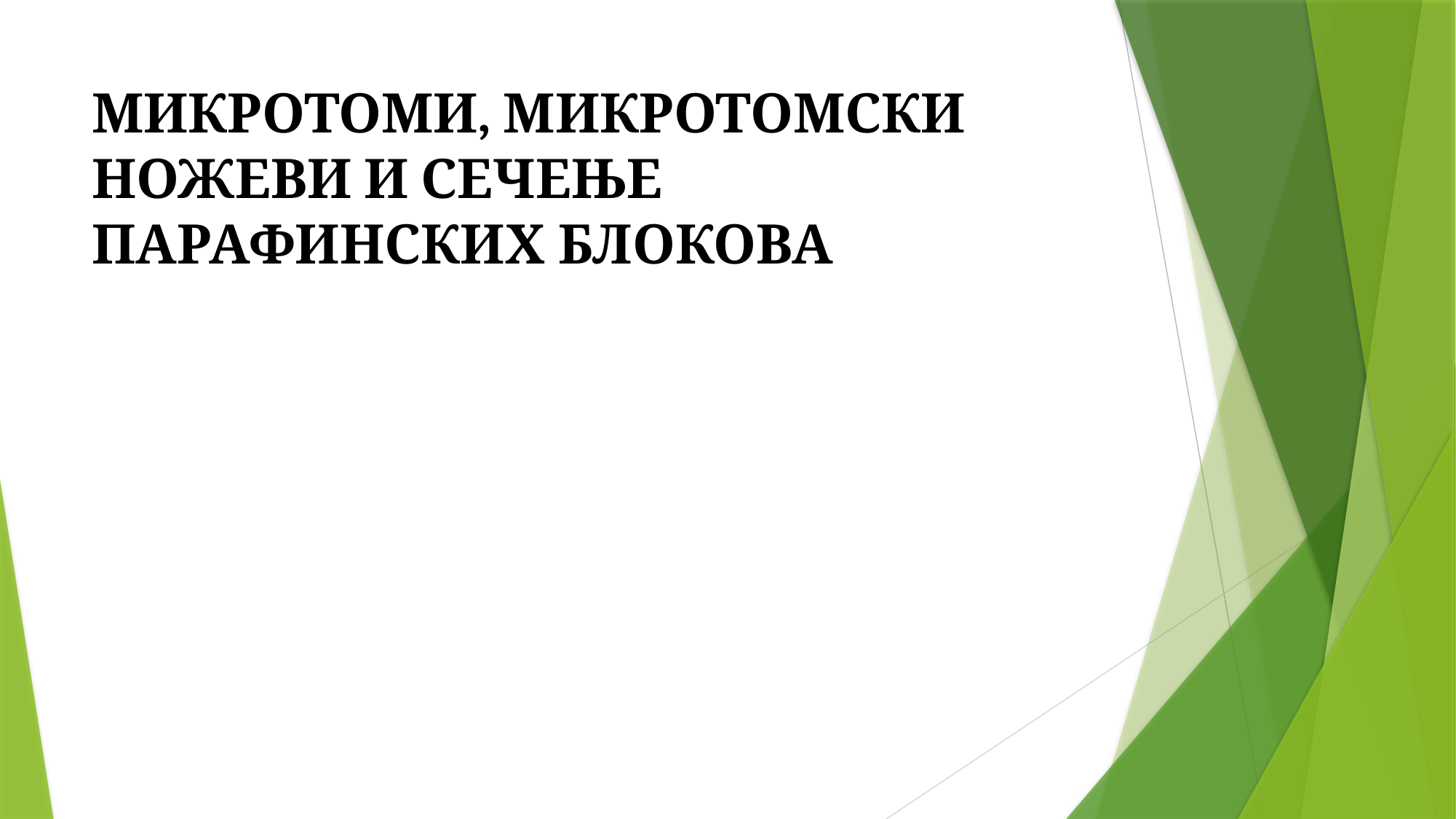

# МИКРОТОМИ, МИКРОТОМСКИ НОЖЕВИ И СЕЧЕЊЕ ПАРАФИНСКИХ БЛОКОВА